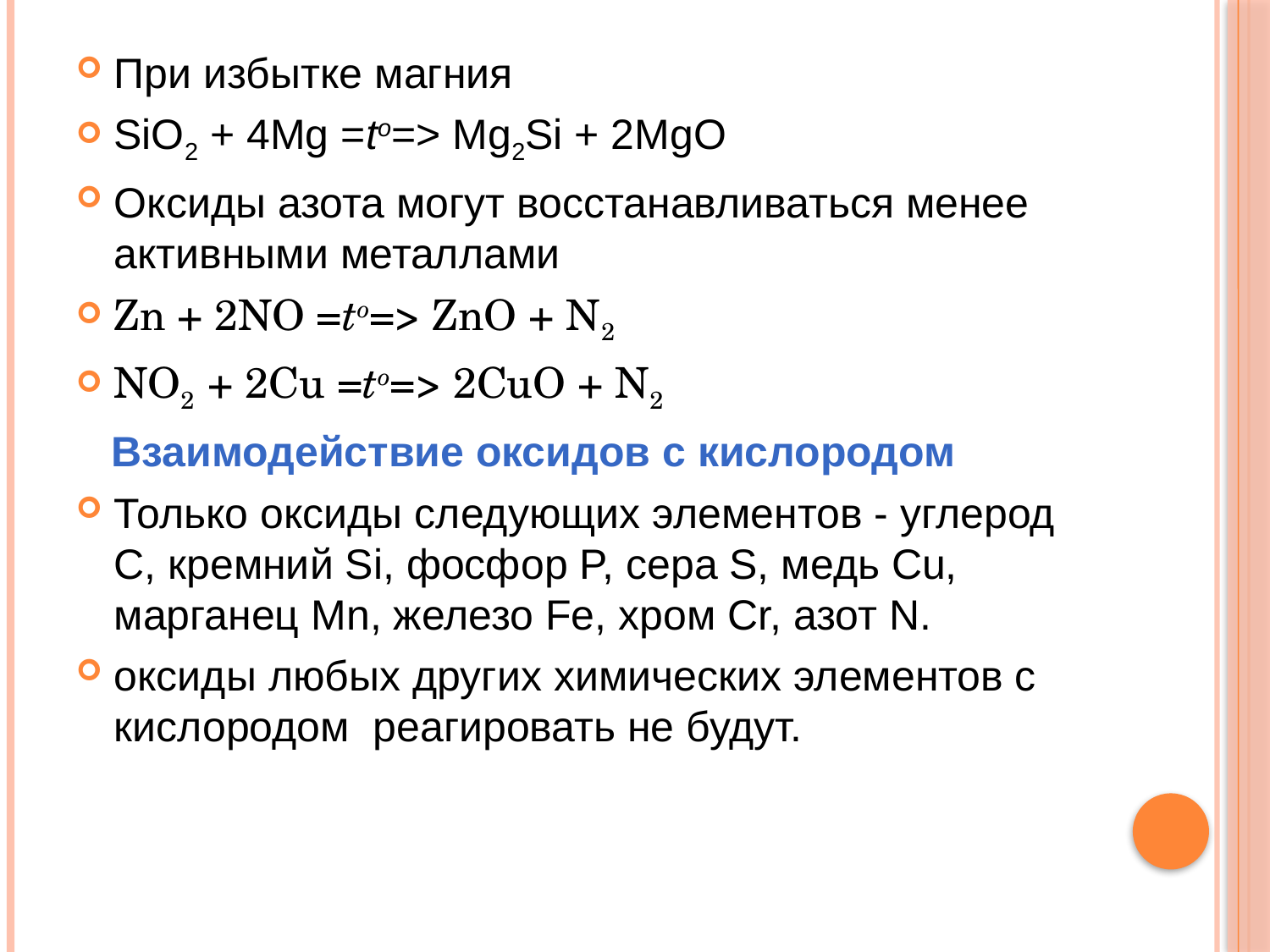

#
При избытке магния
SiO2 + 4Mg =to=> Mg2Si + 2MgO
Оксиды азота могут восстанавливаться менее активными металлами
Zn + 2NO =to=> ZnO + N2
NO2 + 2Cu =to=> 2CuO + N2
   Взаимодействие оксидов с кислородом
Только оксиды следующих элементов - углерод С, кремний Si, фосфор P, сера S, медь Cu, марганец Mn, железо Fe, хром Cr, азот N.
оксиды любых других химических элементов с кислородом  реагировать не будут.